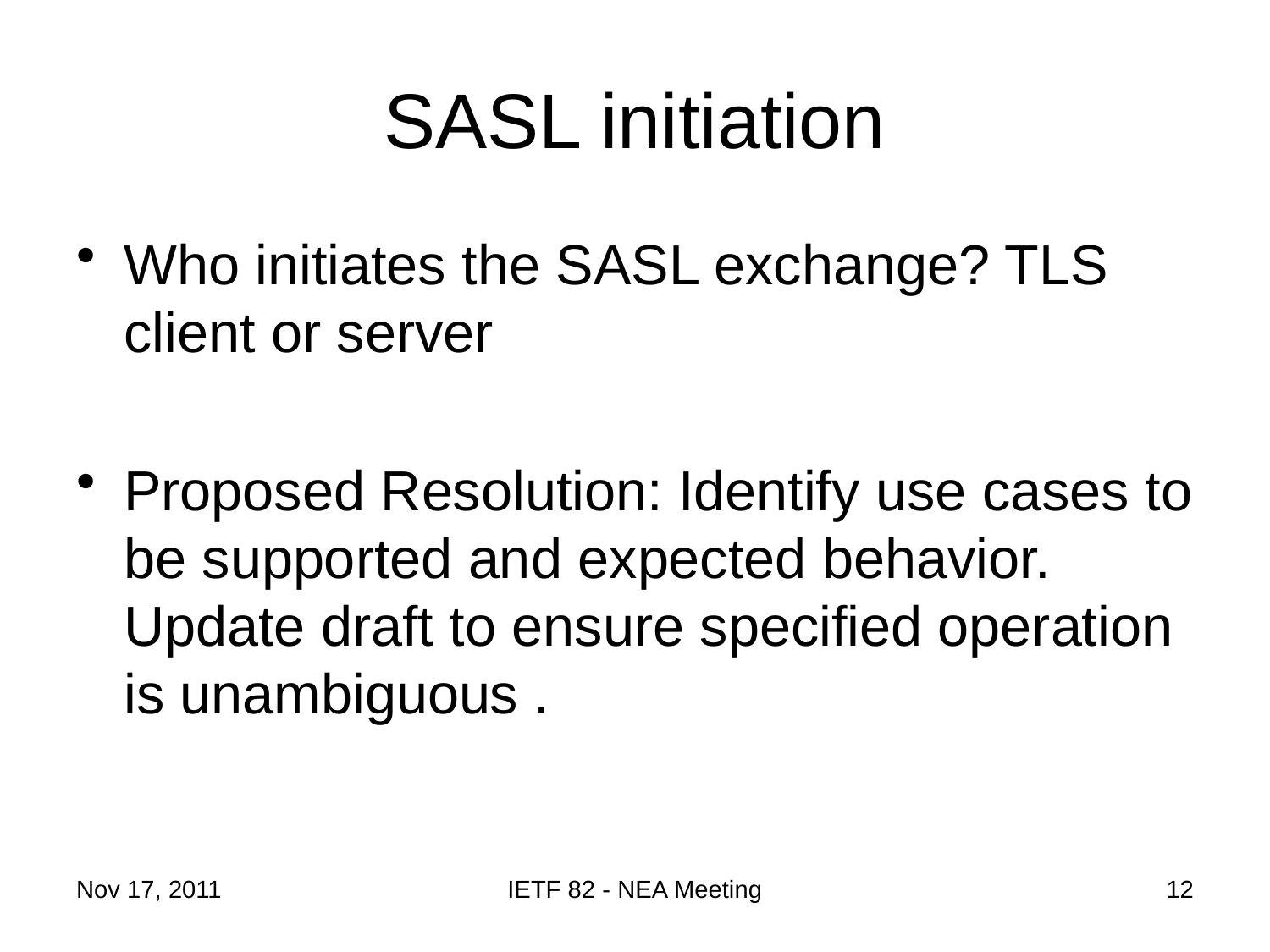

# SASL initiation
Who initiates the SASL exchange? TLS client or server

Proposed Resolution: Identify use cases to be supported and expected behavior. Update draft to ensure specified operation is unambiguous .
Nov 17, 2011
IETF 82 - NEA Meeting
12